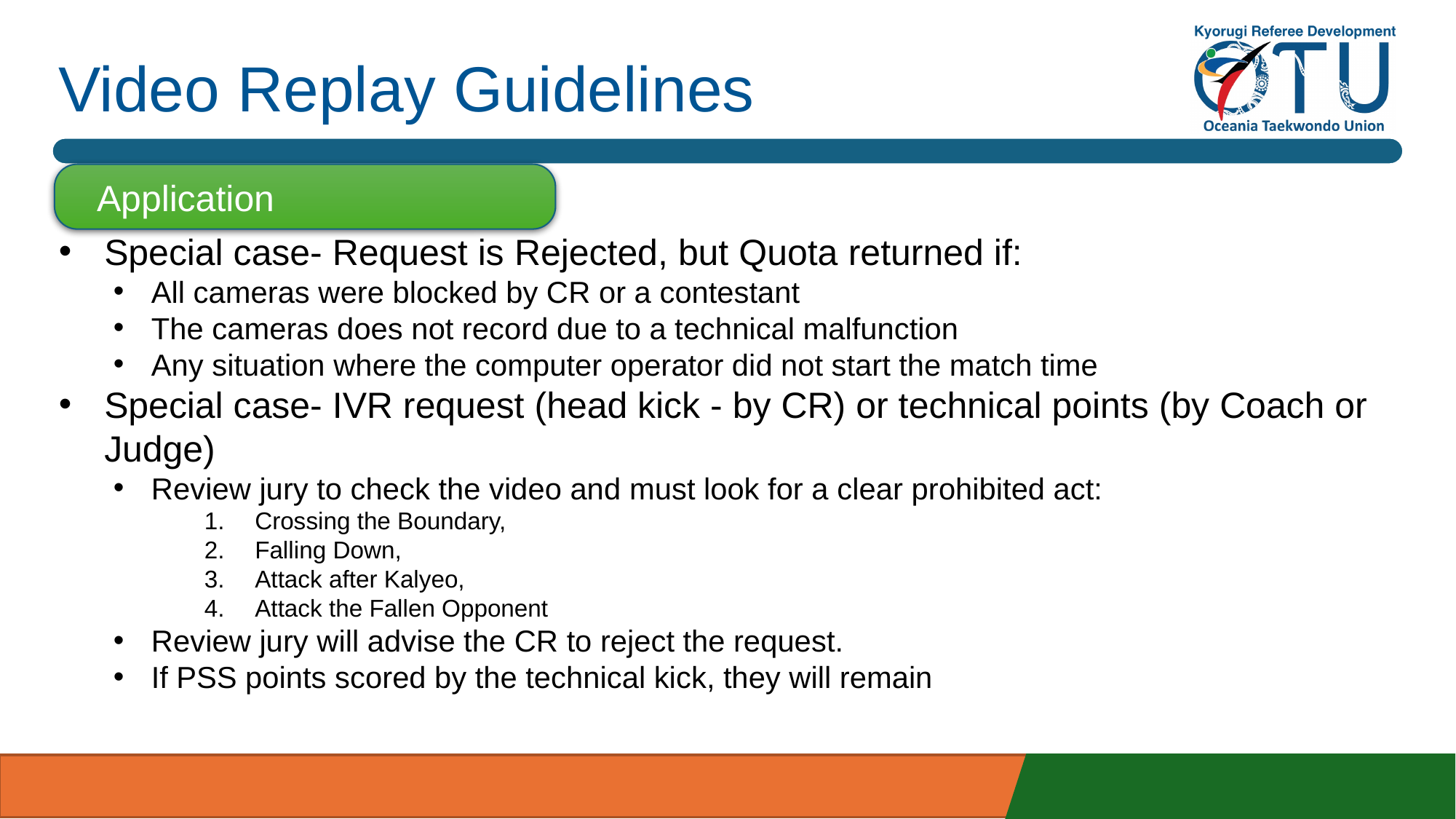

# Video Replay Guidelines
Application
Special case- Request is Rejected, but Quota returned if:
All cameras were blocked by CR or a contestant
The cameras does not record due to a technical malfunction
Any situation where the computer operator did not start the match time
Special case- IVR request (head kick - by CR) or technical points (by Coach or Judge)
Review jury to check the video and must look for a clear prohibited act:
Crossing the Boundary,
Falling Down,
Attack after Kalyeo,
Attack the Fallen Opponent
Review jury will advise the CR to reject the request.
If PSS points scored by the technical kick, they will remain